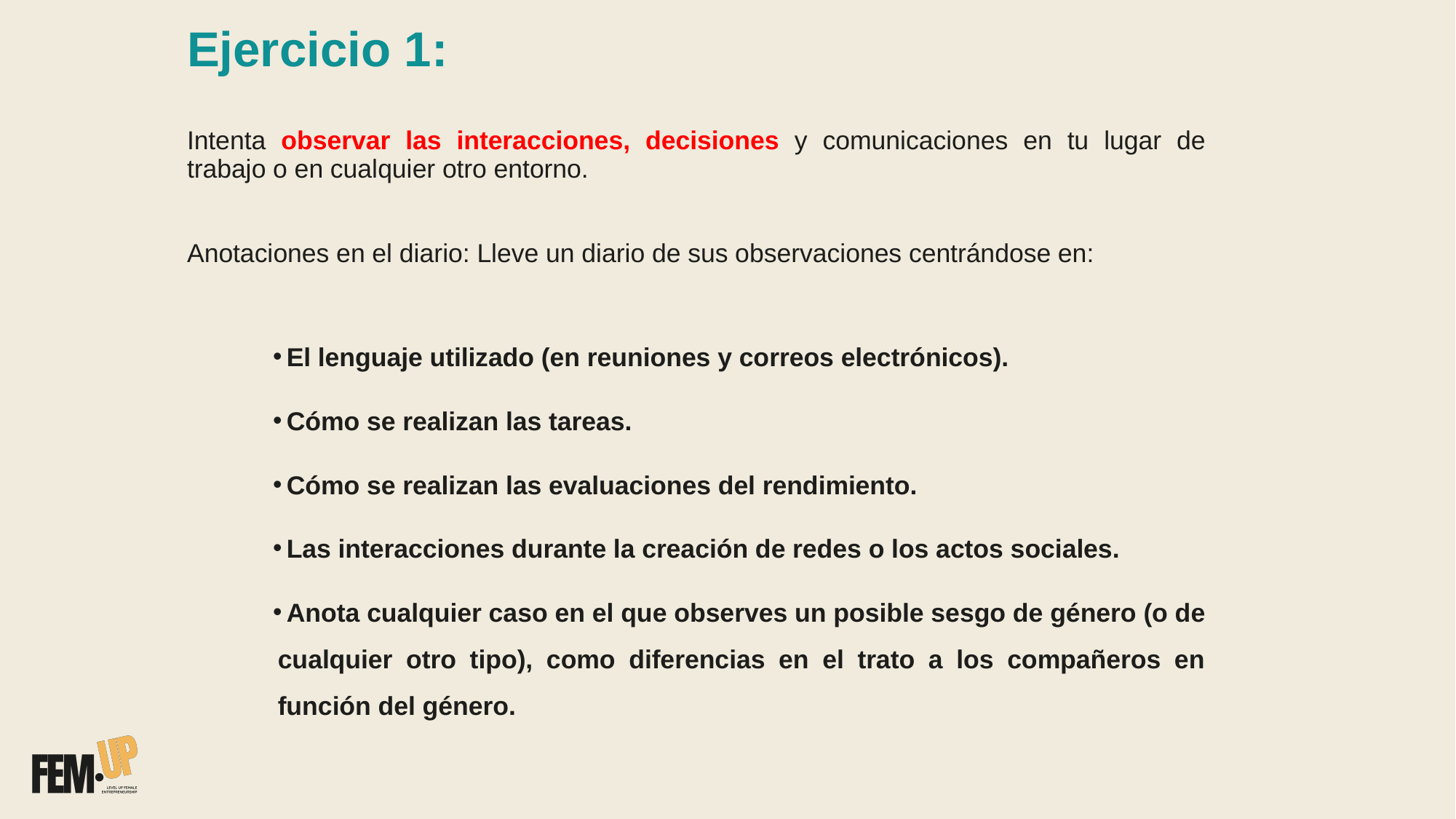

Ejercicio 1:

Intenta observar las interacciones, decisiones y comunicaciones en tu lugar de trabajo o en cualquier otro entorno.

Anotaciones en el diario: Lleve un diario de sus observaciones centrándose en:

El lenguaje utilizado (en reuniones y correos electrónicos).
Cómo se realizan las tareas.
Cómo se realizan las evaluaciones del rendimiento.
Las interacciones durante la creación de redes o los actos sociales.
Anota cualquier caso en el que observes un posible sesgo de género (o de cualquier otro tipo), como diferencias en el trato a los compañeros en función del género.